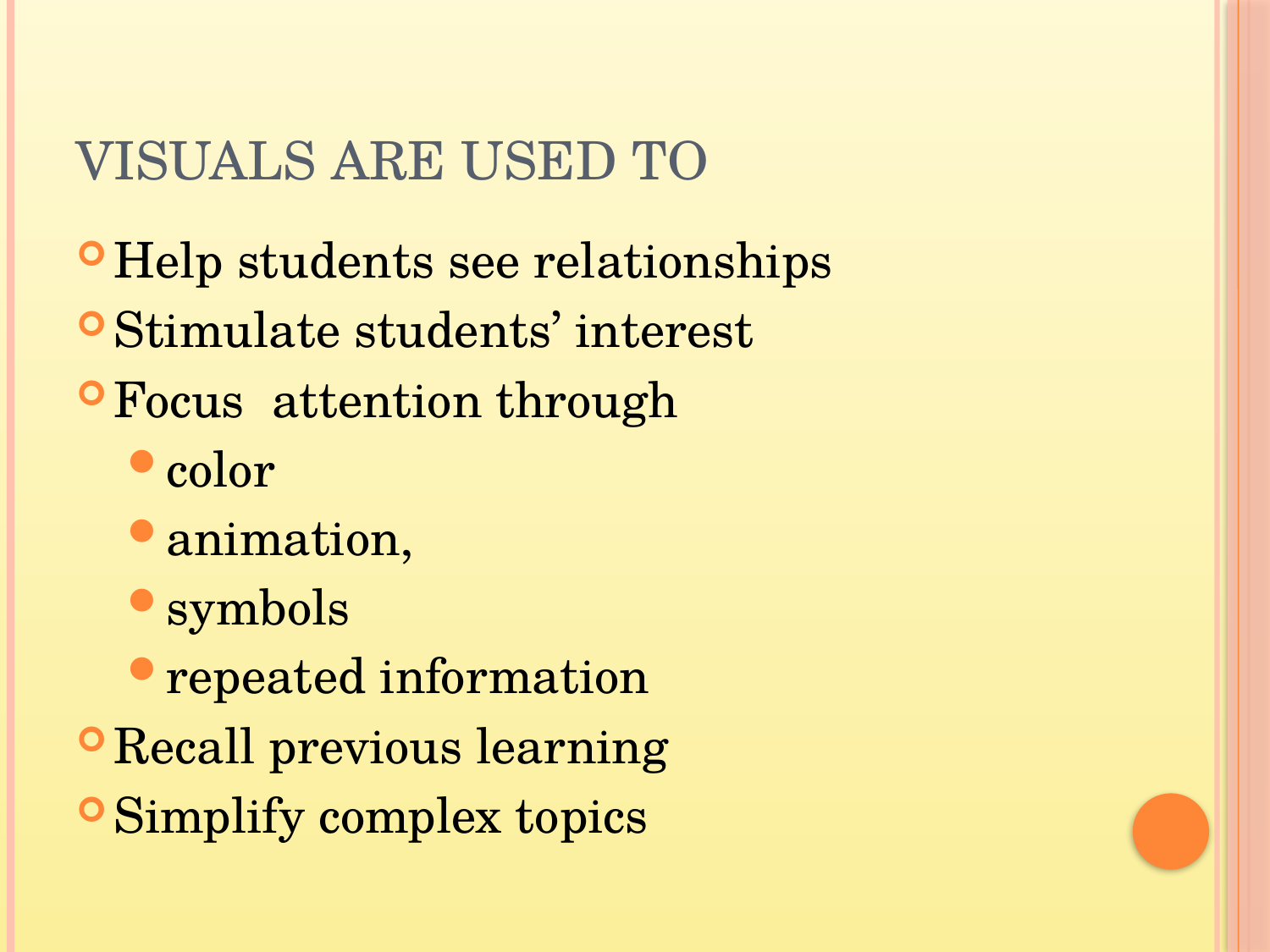

# Visuals are used to
Help students see relationships
Stimulate students’ interest
Focus  attention through
color
animation,
symbols
repeated information
Recall previous learning
Simplify complex topics